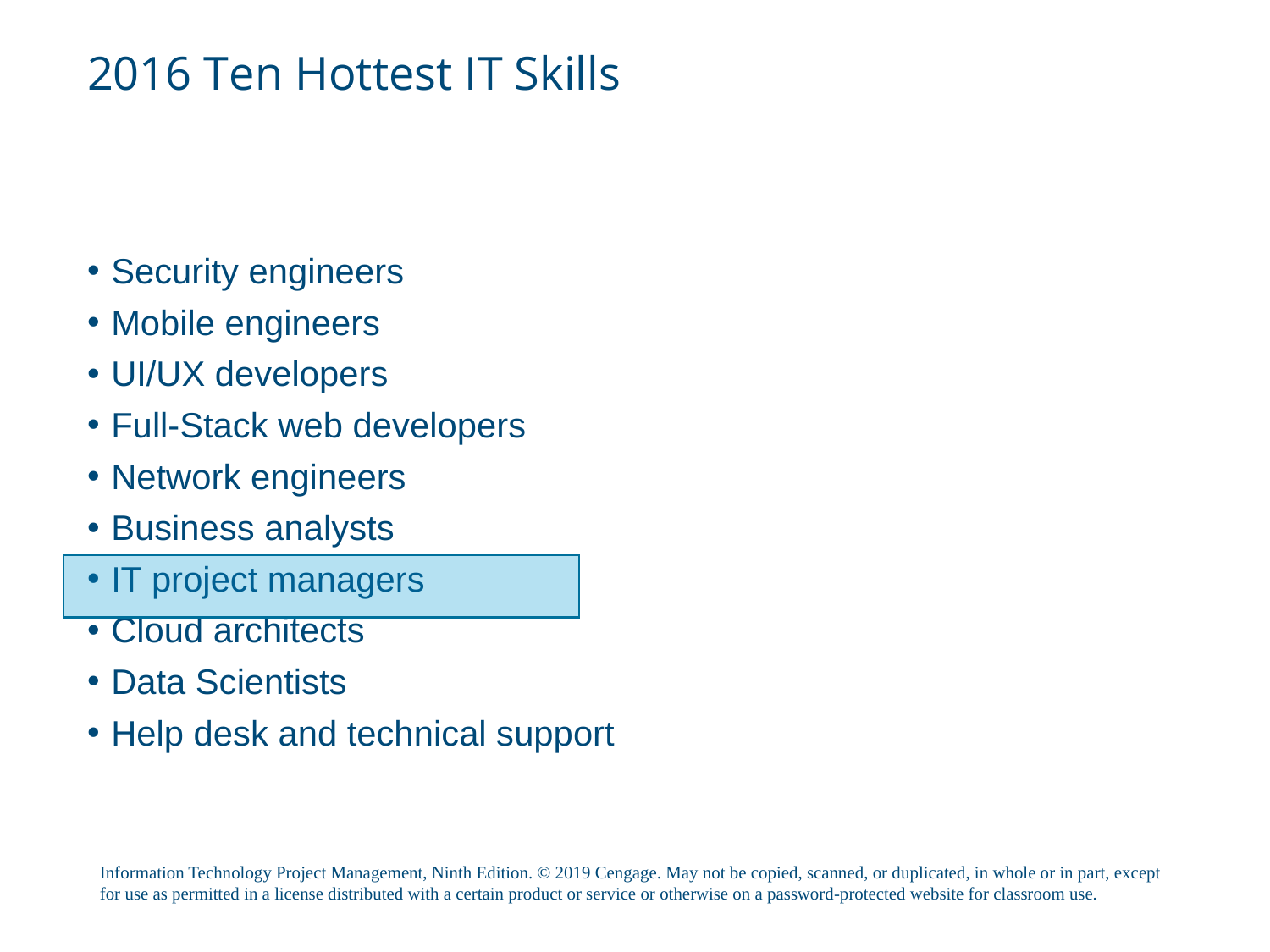

# 2016 Ten Hottest IT Skills
Security engineers
Mobile engineers
UI/UX developers
Full-Stack web developers
Network engineers
Business analysts
IT project managers
Cloud architects
Data Scientists
Help desk and technical support

Information Technology Project Management, Ninth Edition. © 2019 Cengage. May not be copied, scanned, or duplicated, in whole or in part, except for use as permitted in a license distributed with a certain product or service or otherwise on a password-protected website for classroom use.